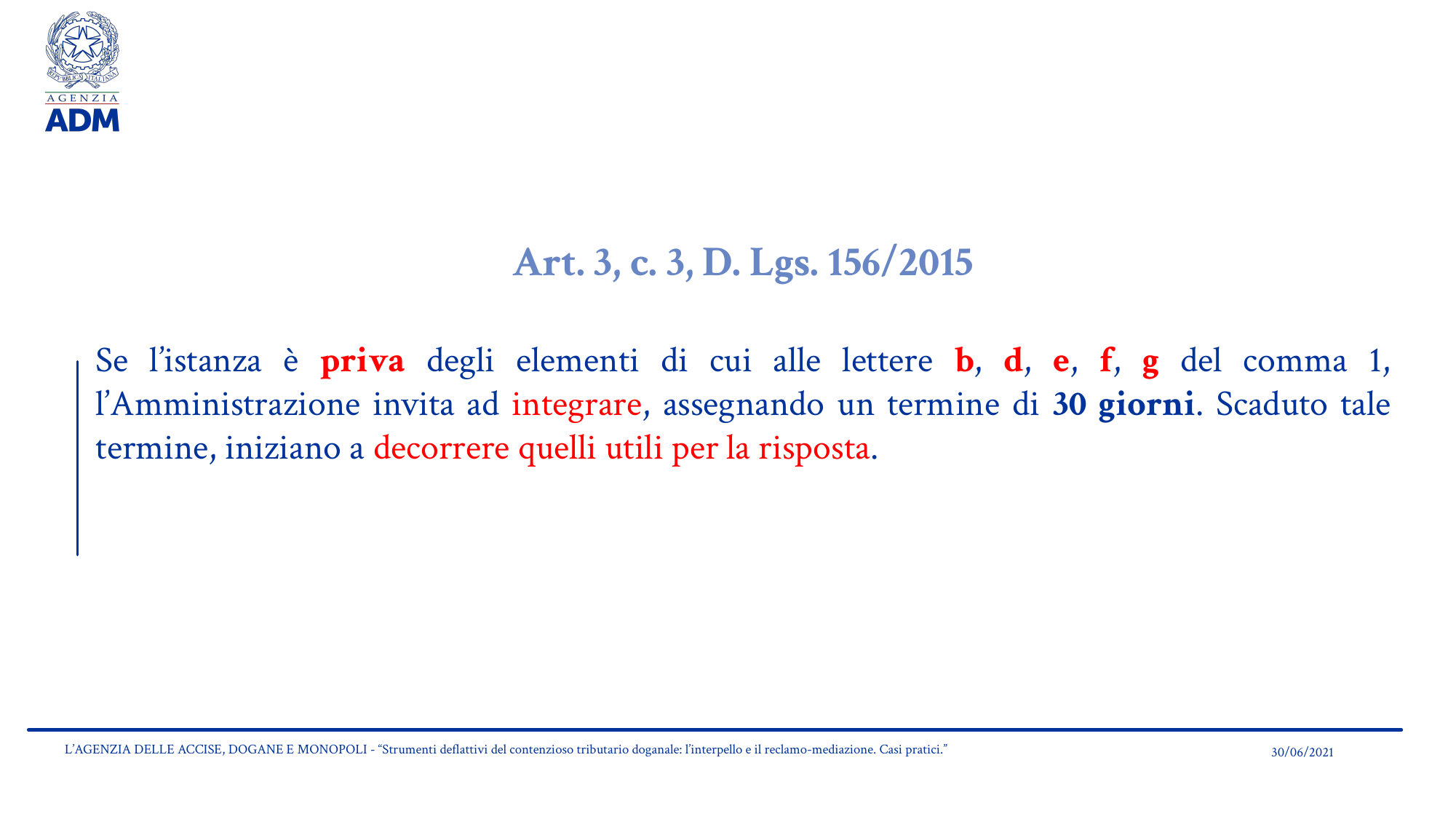

Art. 3, c. 3, D. Lgs. 156/2015

Se l’istanza è priva degli elementi di cui alle lettere b, d, e, f, g del comma 1, l’Amministrazione invita ad integrare, assegnando un termine di 30 giorni. Scaduto tale termine, iniziano a decorrere quelli utili per la risposta.
L’AGENZIA DELLE ACCISE, DOGANE E MONOPOLI - “Strumenti deflattivi del contenzioso tributario doganale: l’interpello e il reclamo-mediazione. Casi pratici.”
30/06/2021